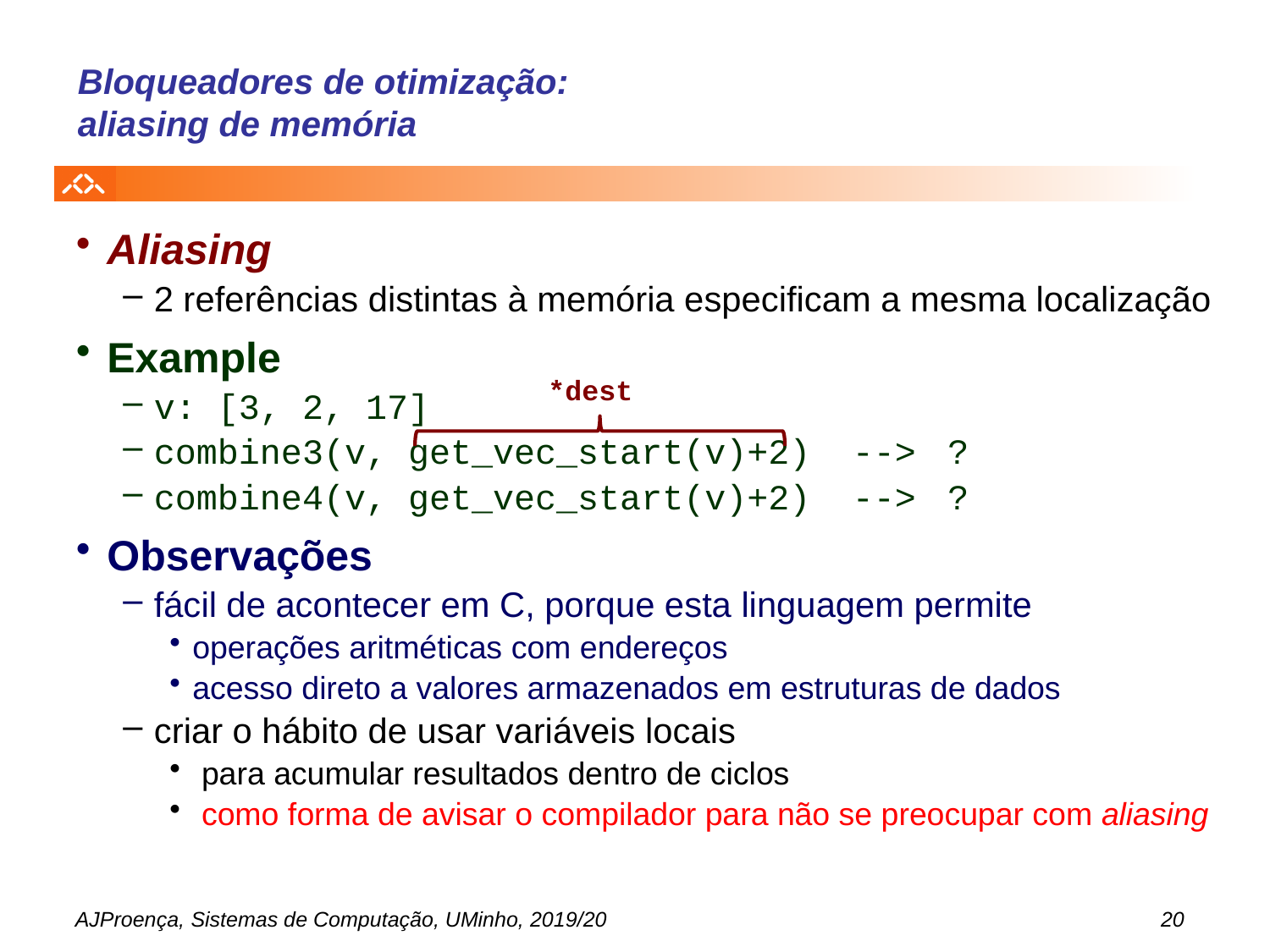

# Bloqueadores de otimização: aliasing de memória
Aliasing
2 referências distintas à memória especificam a mesma localização
Example
v: [3, 2, 17]
combine3(v, get_vec_start(v)+2)	-->	?
combine4(v, get_vec_start(v)+2)	-->	?
Observações
fácil de acontecer em C, porque esta linguagem permite
operações aritméticas com endereços
acesso direto a valores armazenados em estruturas de dados
criar o hábito de usar variáveis locais
 para acumular resultados dentro de ciclos
 como forma de avisar o compilador para não se preocupar com aliasing

*dest